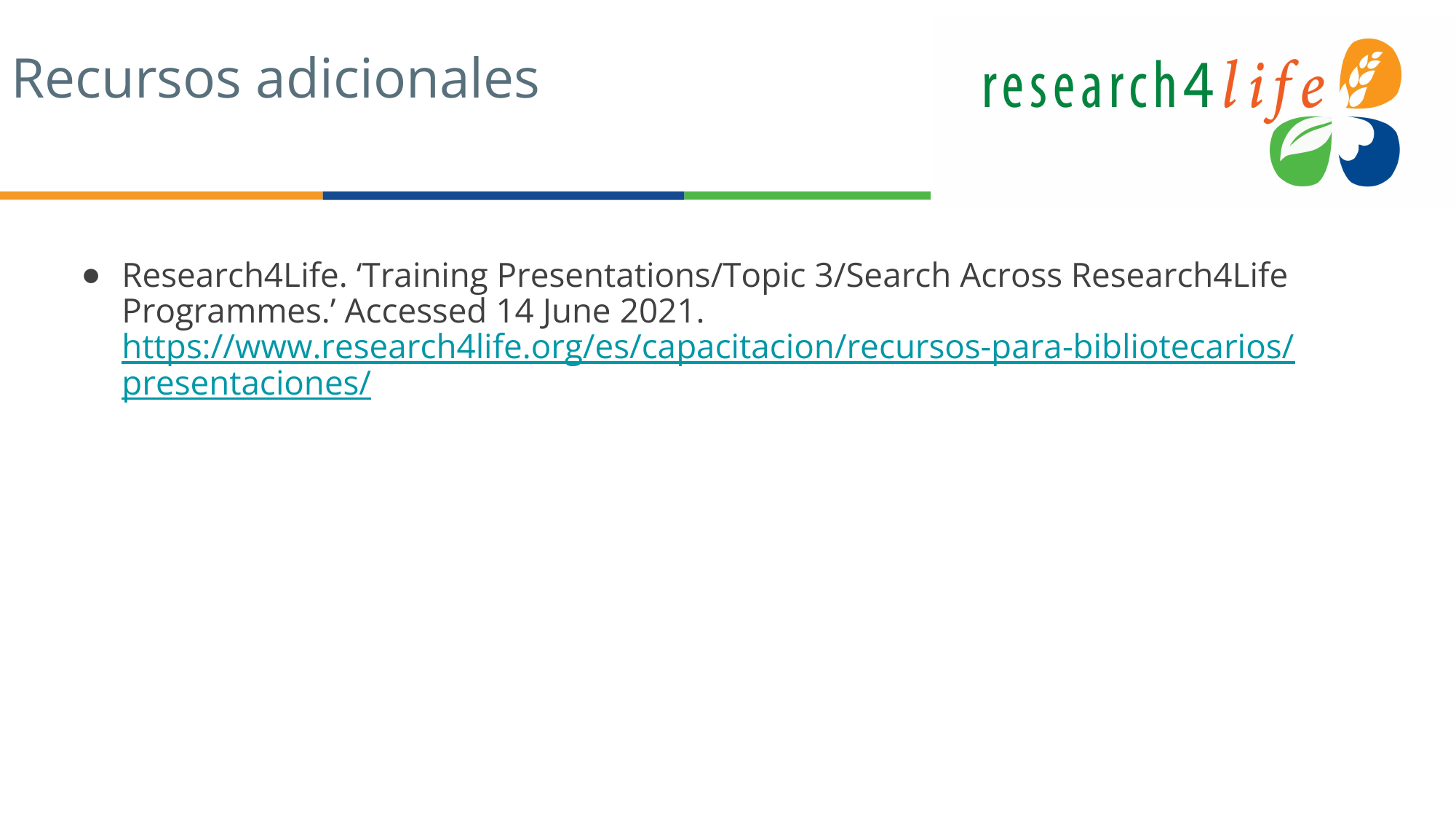

# Recursos adicionales
Research4Life. ‘Training Presentations/Topic 3/Search Across Research4Life Programmes.’ Accessed 14 June 2021. https://www.research4life.org/es/capacitacion/recursos-para-bibliotecarios/presentaciones/